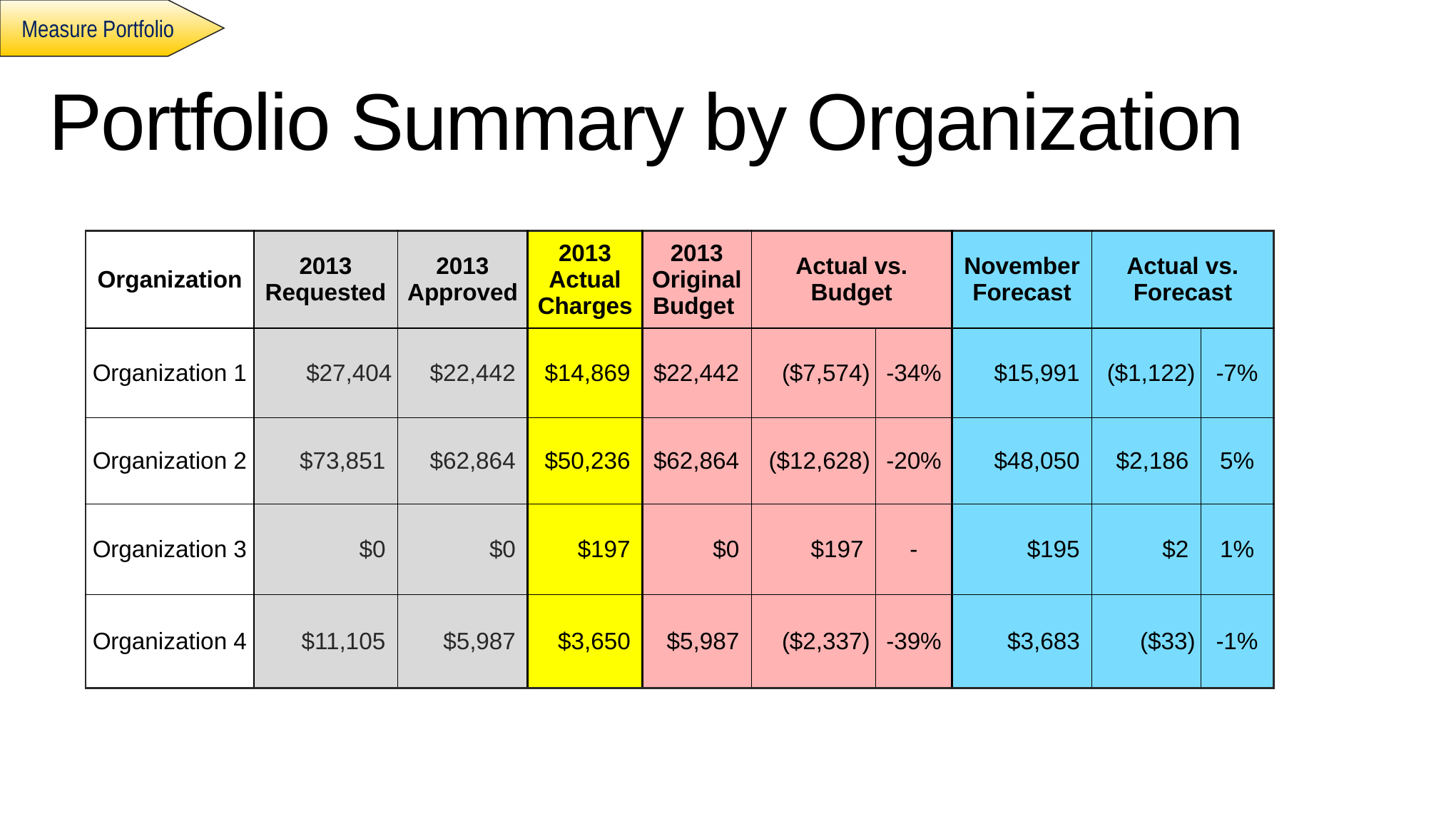

Measure Portfolio
# Portfolio Summary by Organization
| Organization | 2013 Requested | 2013 Approved | 2013 Actual Charges | 2013 Original Budget | Actual vs. Budget |  | November Forecast | Actual vs. Forecast |  |
| --- | --- | --- | --- | --- | --- | --- | --- | --- | --- |
| Organization 1 | $27,404 | $22,442 | $14,869 | $22,442 | ($7,574) | -34% | $15,991 | ($1,122) | -7% |
| Organization 2 | $73,851 | $62,864 | $50,236 | $62,864 | ($12,628) | -20% | $48,050 | $2,186 | 5% |
| Organization 3 | $0 | $0 | $197 | $0 | $197 | - | $195 | $2 | 1% |
| Organization 4 | $11,105 | $5,987 | $3,650 | $5,987 | ($2,337) | -39% | $3,683 | ($33) | -1% |